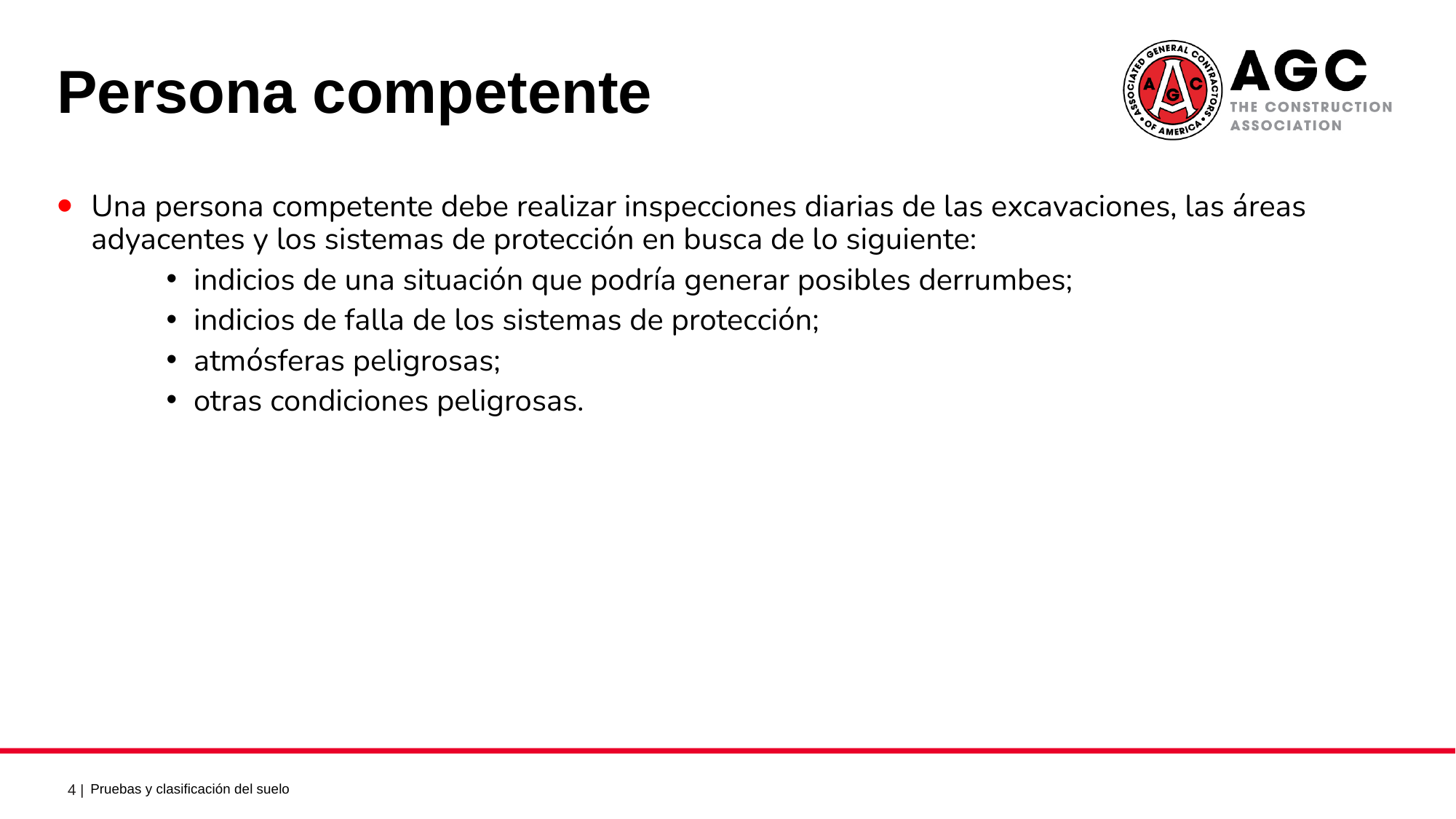

Persona competente
Una persona competente debe realizar inspecciones diarias de las excavaciones, las áreas adyacentes y los sistemas de protección en busca de lo siguiente:
indicios de una situación que podría generar posibles derrumbes;
indicios de falla de los sistemas de protección;
atmósferas peligrosas;
otras condiciones peligrosas.
Pruebas y clasificación del suelo